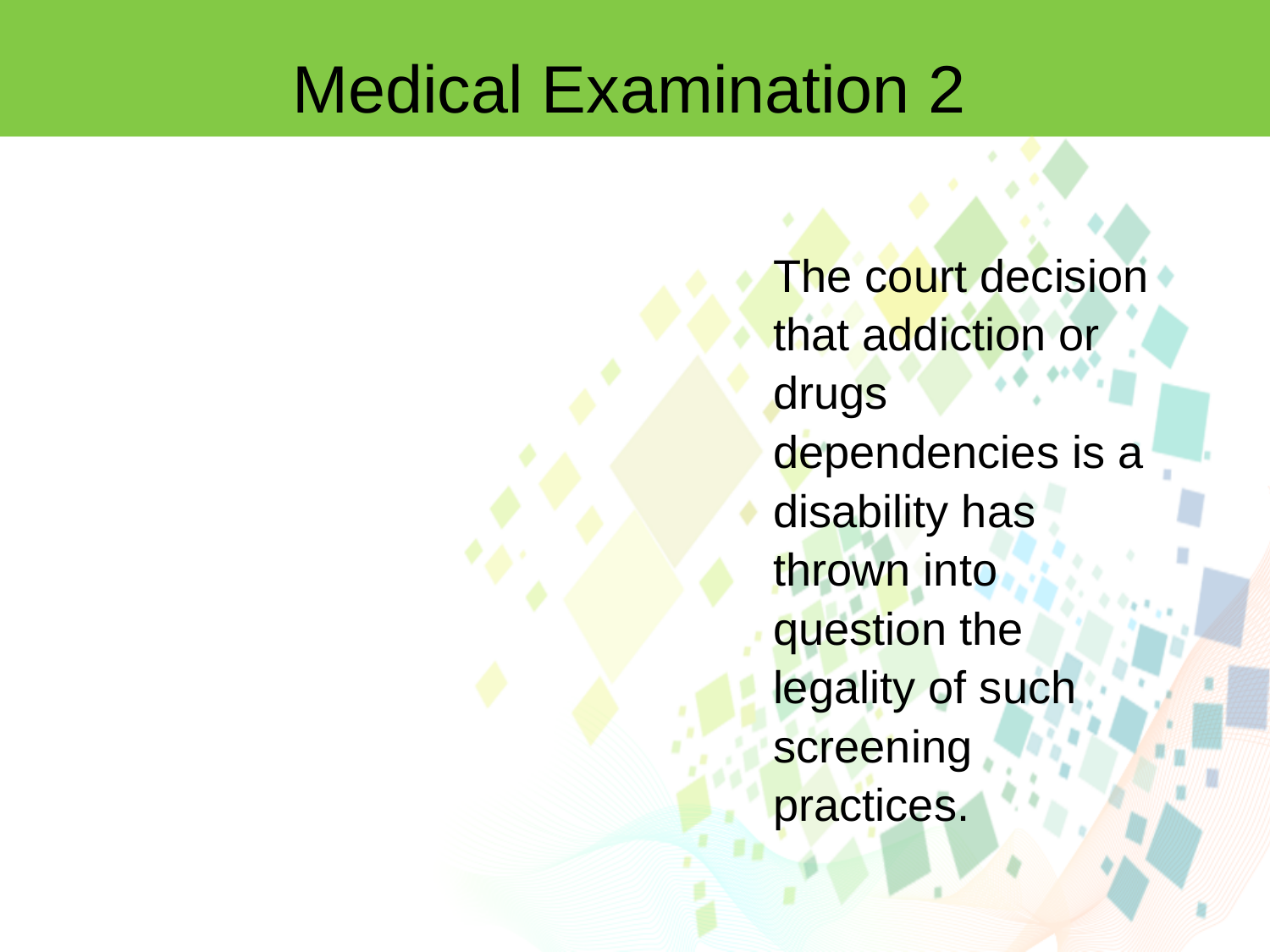

Medical Examination 2
The court decision that addiction or drugs dependencies is a disability has thrown into question the legality of such screening practices.